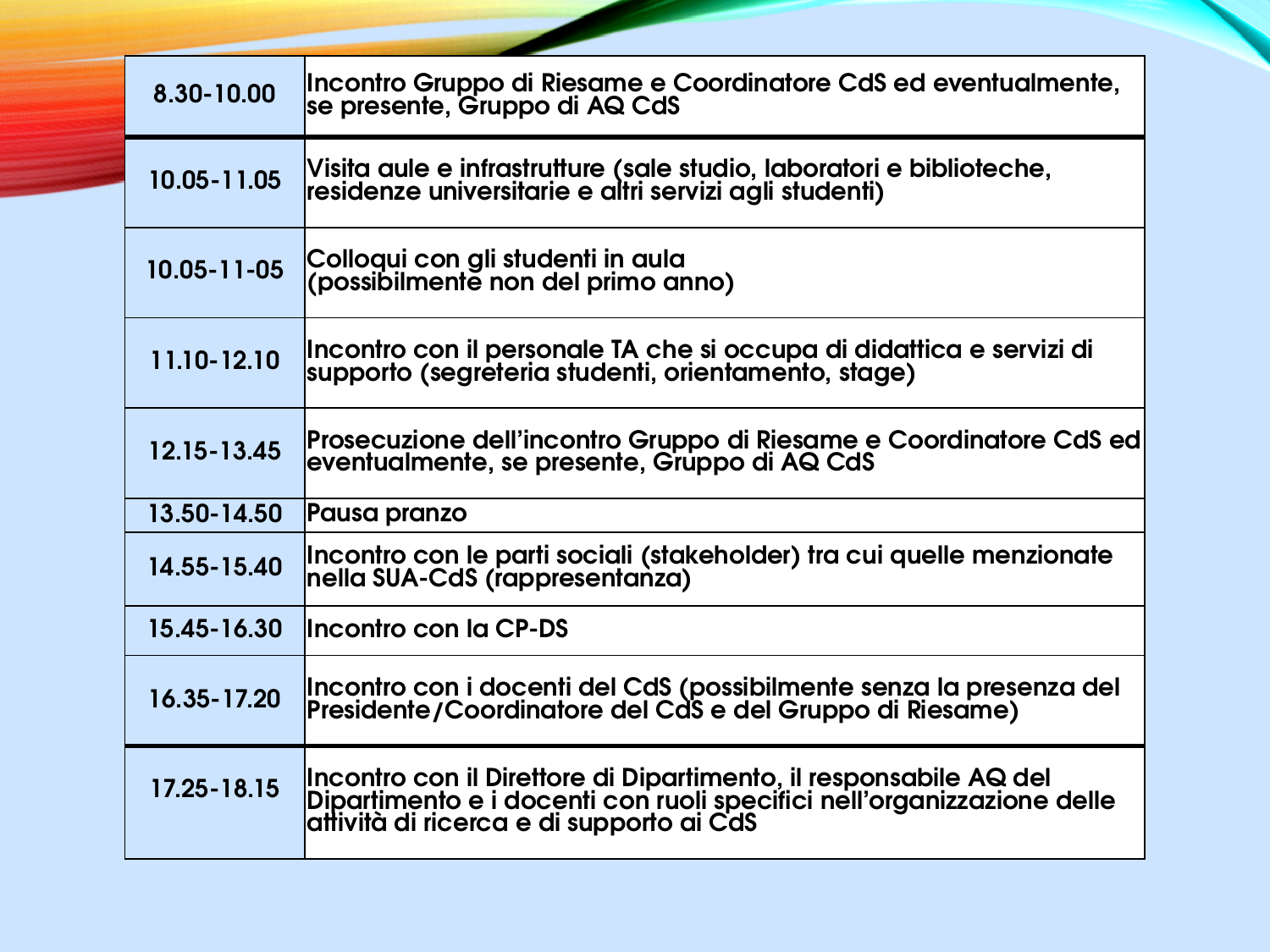

| 8.30-10.00 | Incontro Gruppo di Riesame e Coordinatore CdS ed eventualmente, se presente, Gruppo di AQ CdS |
| --- | --- |
| 10.05-11.05 | Visita aule e infrastrutture (sale studio, laboratori e biblioteche, residenze universitarie e altri servizi agli studenti) |
| 10.05-11-05 | Colloqui con gli studenti in aula (possibilmente non del primo anno) |
| 11.10-12.10 | Incontro con il personale TA che si occupa di didattica e servizi di supporto (segreteria studenti, orientamento, stage) |
| 12.15-13.45 | Prosecuzione dell’incontro Gruppo di Riesame e Coordinatore CdS ed eventualmente, se presente, Gruppo di AQ CdS |
| 13.50-14.50 | Pausa pranzo |
| 14.55-15.40 | Incontro con le parti sociali (stakeholder) tra cui quelle menzionate nella SUA-CdS (rappresentanza) |
| 15.45-16.30 | Incontro con la CP-DS |
| 16.35-17.20 | Incontro con i docenti del CdS (possibilmente senza la presenza del Presidente/Coordinatore del CdS e del Gruppo di Riesame) |
| 17.25-18.15 | Incontro con il Direttore di Dipartimento, il responsabile AQ del Dipartimento e i docenti con ruoli specifici nell’organizzazione delle attività di ricerca e di supporto ai CdS |